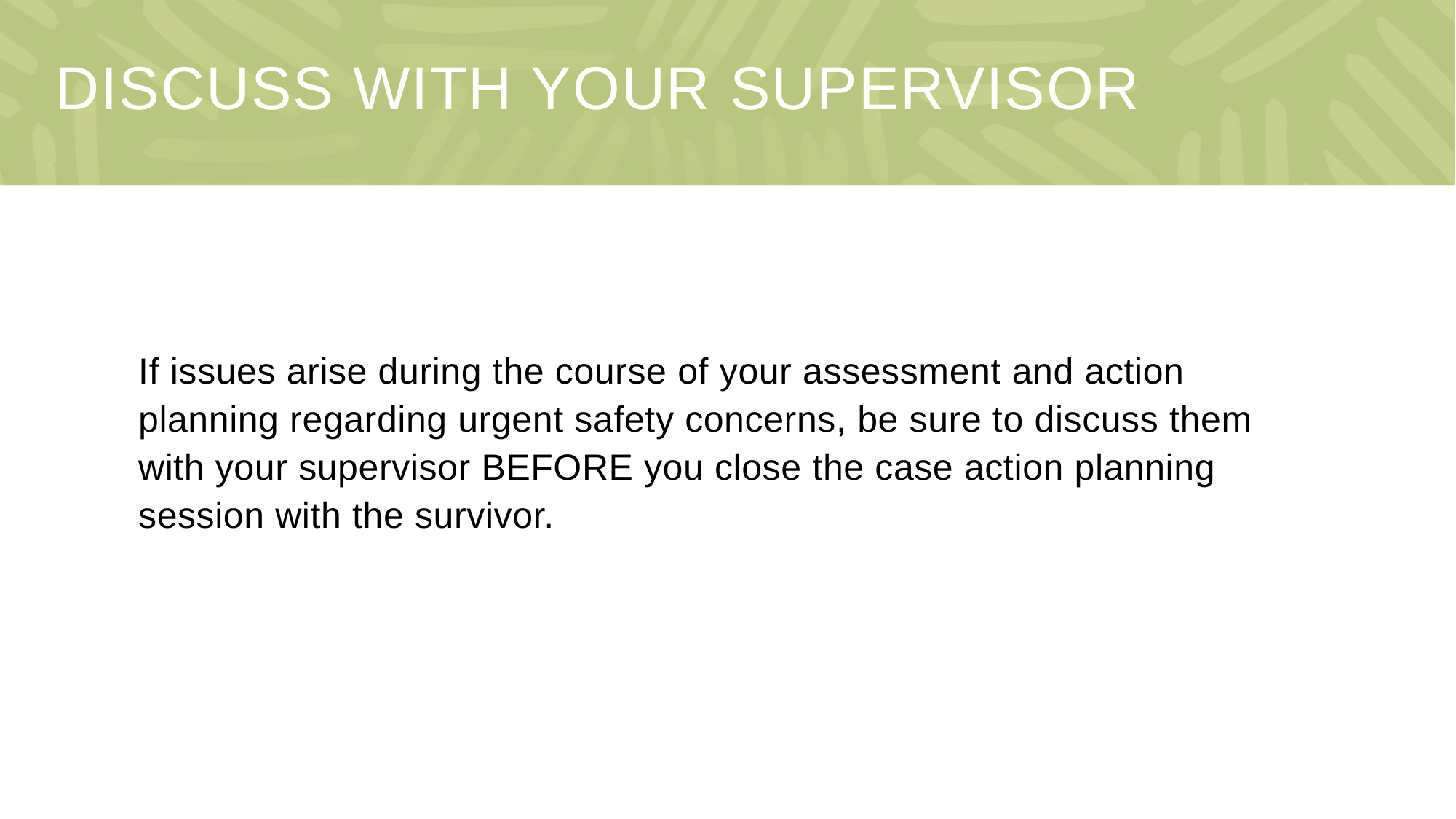

# Discuss with your supervisor

If issues arise during the course of your assessment and action planning regarding urgent safety concerns, be sure to discuss them with your supervisor BEFORE you close the case action planning session with the survivor.